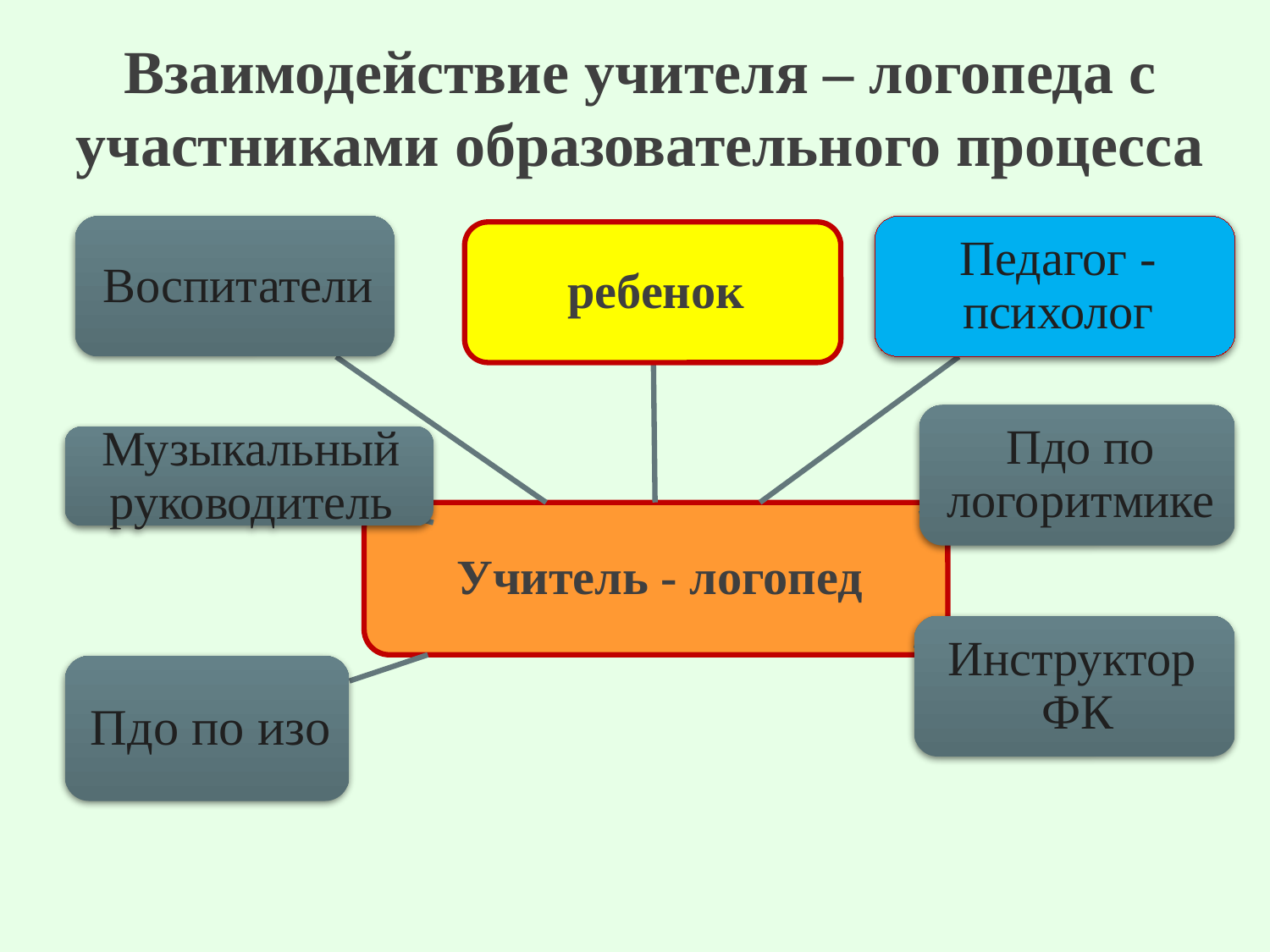

# Взаимодействие учителя – логопеда с участниками образовательного процесса
Учитель - логопед
ребенок
Педагог -психолог
Инструктор  ФК
Пдо по логоритмике
Пдо по изо
Музыкальный руководитель
Воспитатели